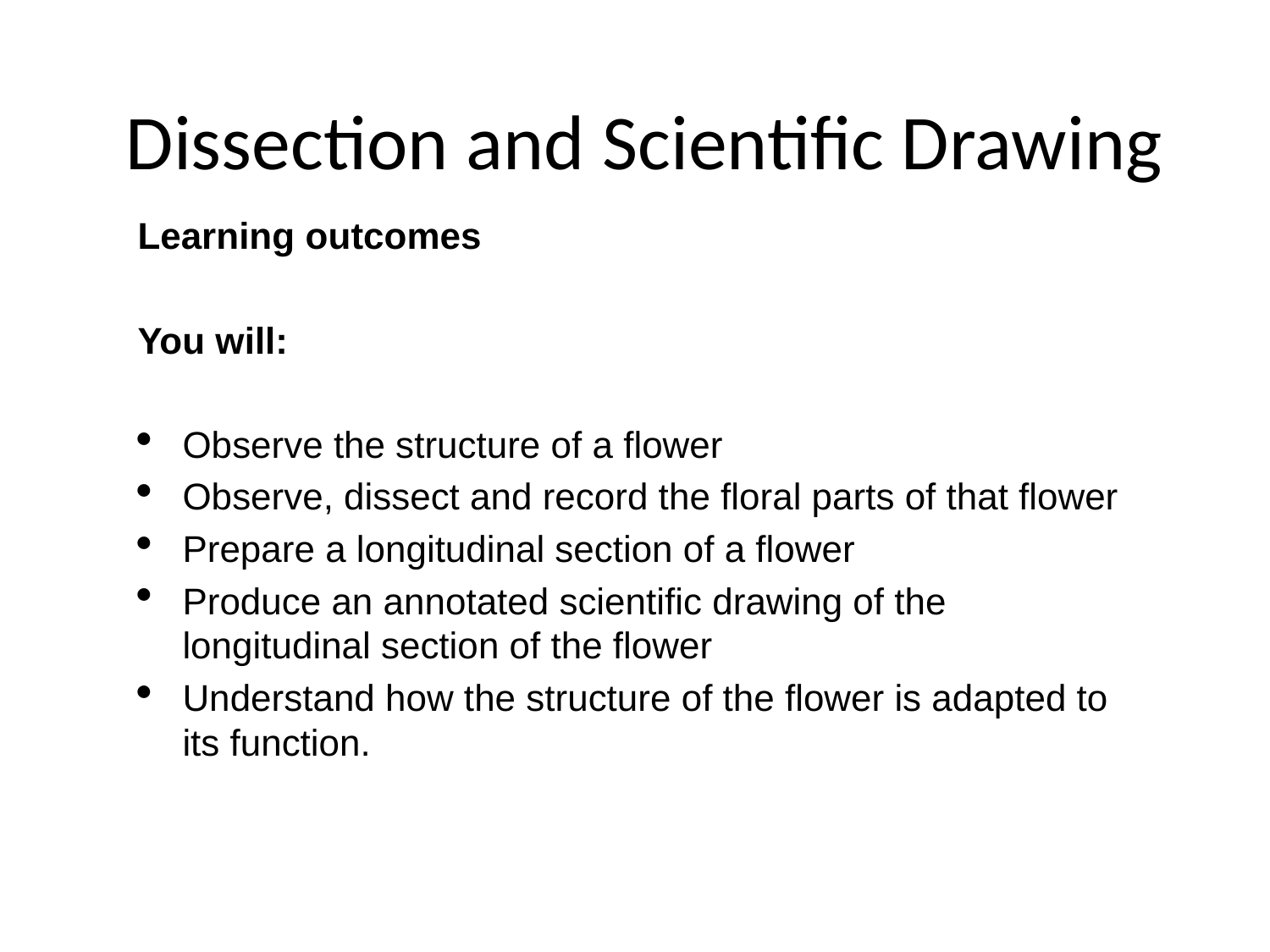

# Dissection and Scientific Drawing
Learning outcomes

You will:

Observe the structure of a flower
Observe, dissect and record the floral parts of that flower
Prepare a longitudinal section of a flower
Produce an annotated scientific drawing of the longitudinal section of the flower
Understand how the structure of the flower is adapted to its function.